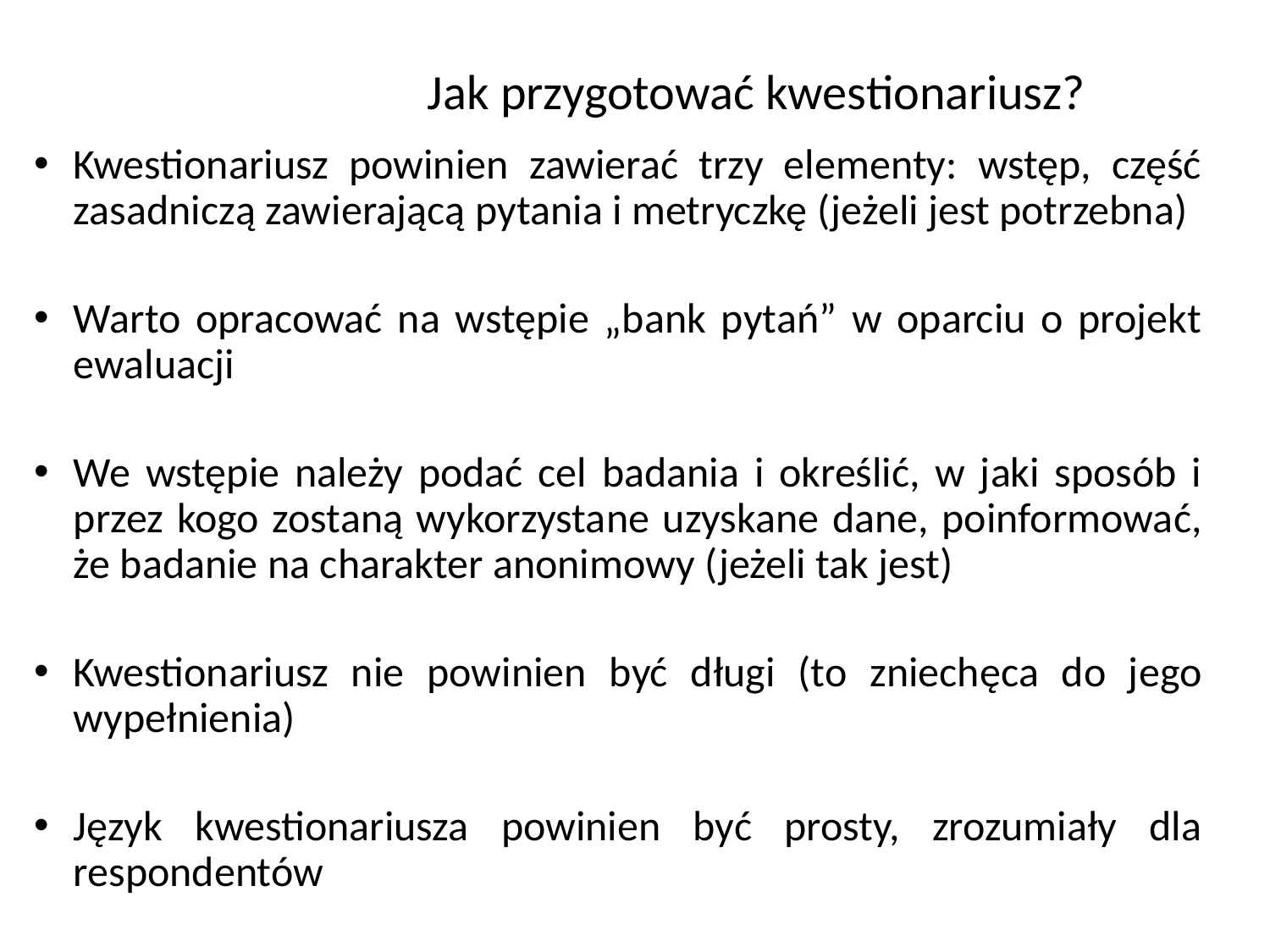

# Jak przygotować kwestionariusz?
Kwestionariusz powinien zawierać trzy elementy: wstęp, część zasadniczą zawierającą pytania i metryczkę (jeżeli jest potrzebna)

Warto opracować na wstępie „bank pytań” w oparciu o projekt ewaluacji

We wstępie należy podać cel badania i określić, w jaki sposób i przez kogo zostaną wykorzystane uzyskane dane, poinformować, że badanie na charakter anonimowy (jeżeli tak jest)

Kwestionariusz nie powinien być długi (to zniechęca do jego wypełnienia)

Język kwestionariusza powinien być prosty, zrozumiały dla respondentów